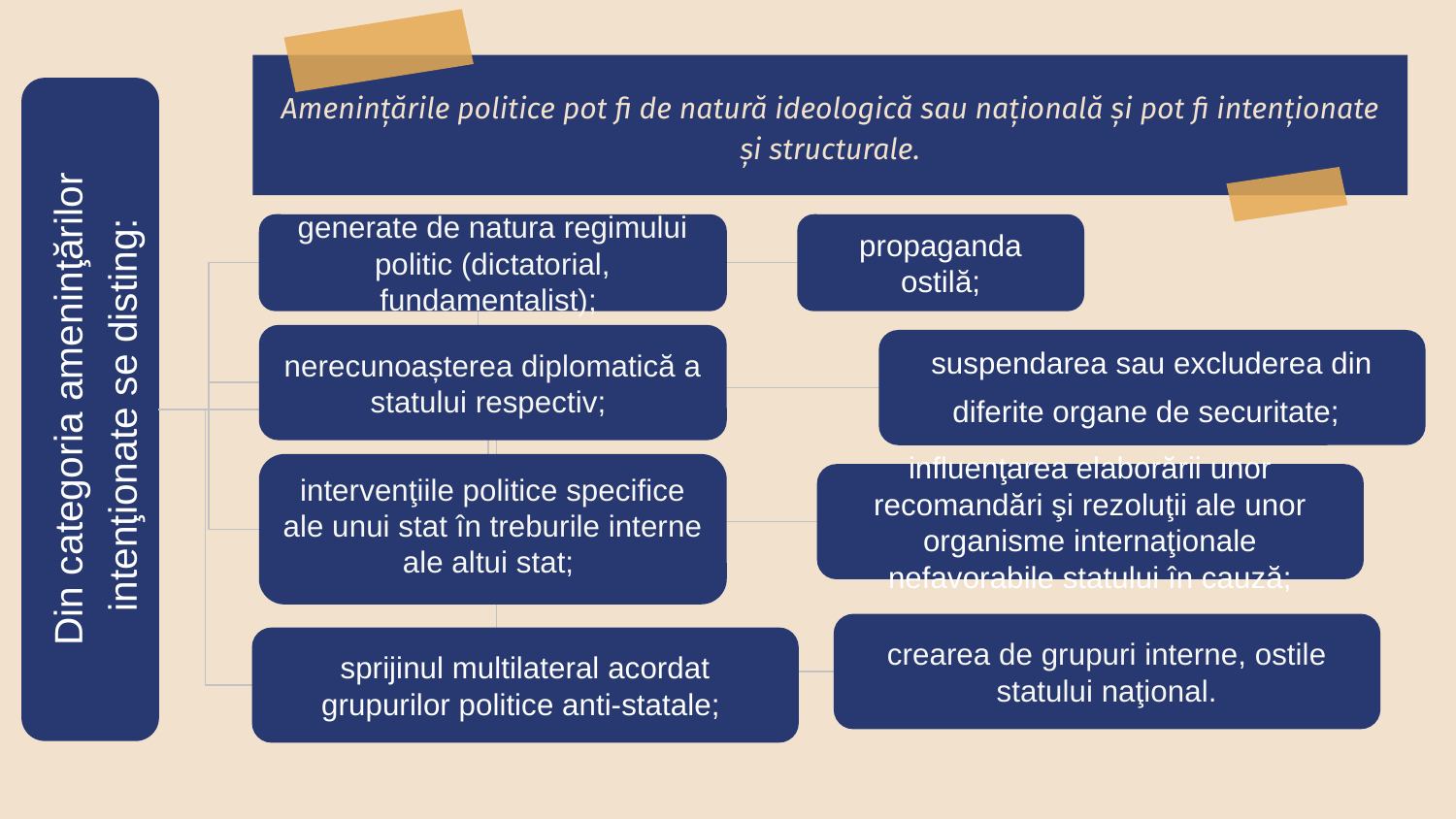

# Amenințările politice pot fi de natură ideologică sau națională și pot fi intenționate și structurale.

generate de natura regimului politic (dictatorial, fundamentalist);
propaganda ostilă;
nerecunoașterea diplomatică a statului respectiv;
suspendarea sau excluderea din diferite organe de securitate;
Din categoria ameninţărilor intenţionate se disting:
intervenţiile politice specifice ale unui stat în treburile interne ale altui stat;

influenţarea elaborării unor recomandări şi rezoluţii ale unor organisme internaţionale nefavorabile statului în cauză;
crearea de grupuri interne, ostile statului naţional.
sprijinul multilateral acordat grupurilor politice anti-statale;